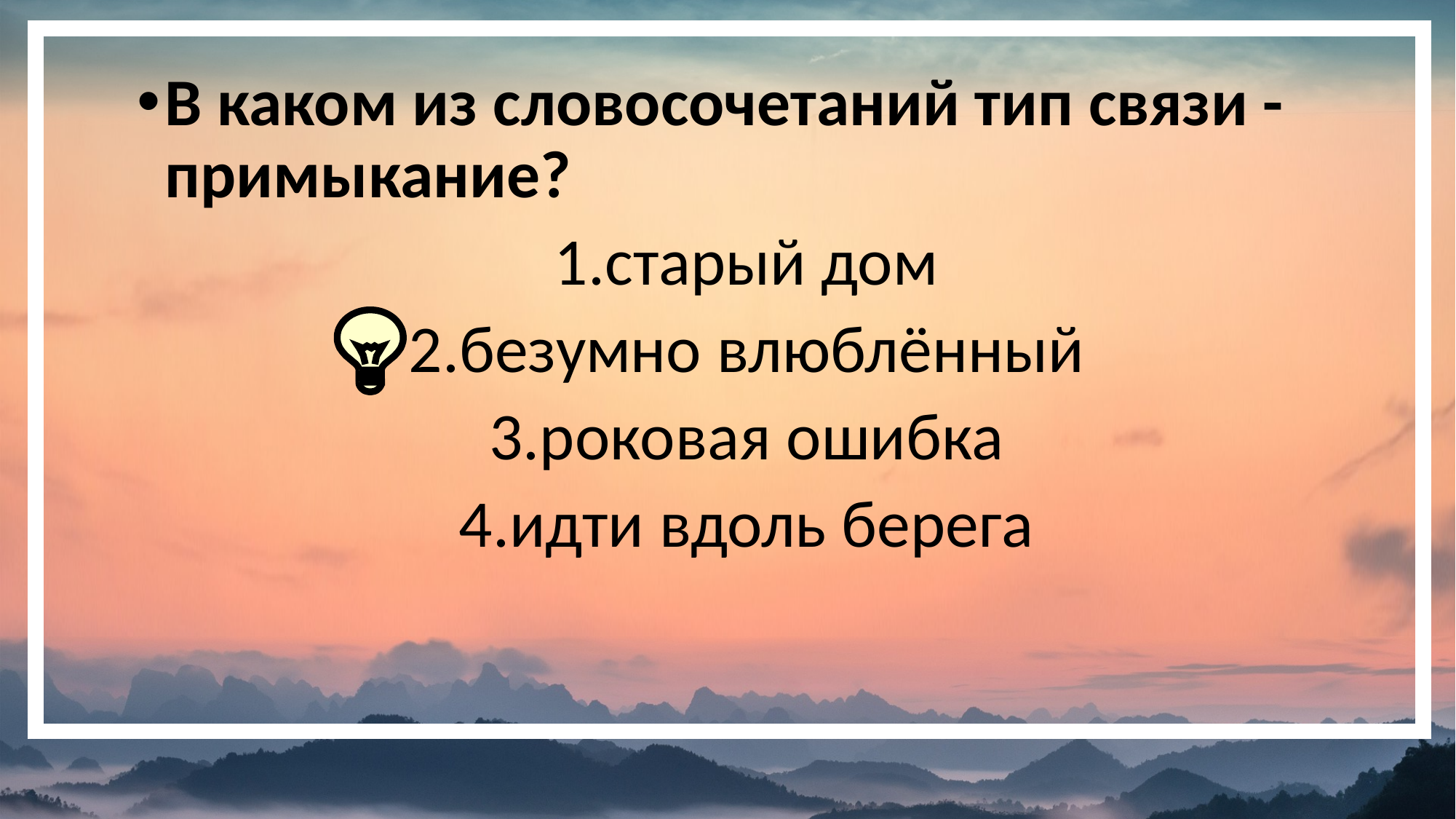

В каком из словосочетаний тип связи - примыкание?
1.старый дом
2.безумно влюблённый
3.роковая ошибка
4.идти вдоль берега